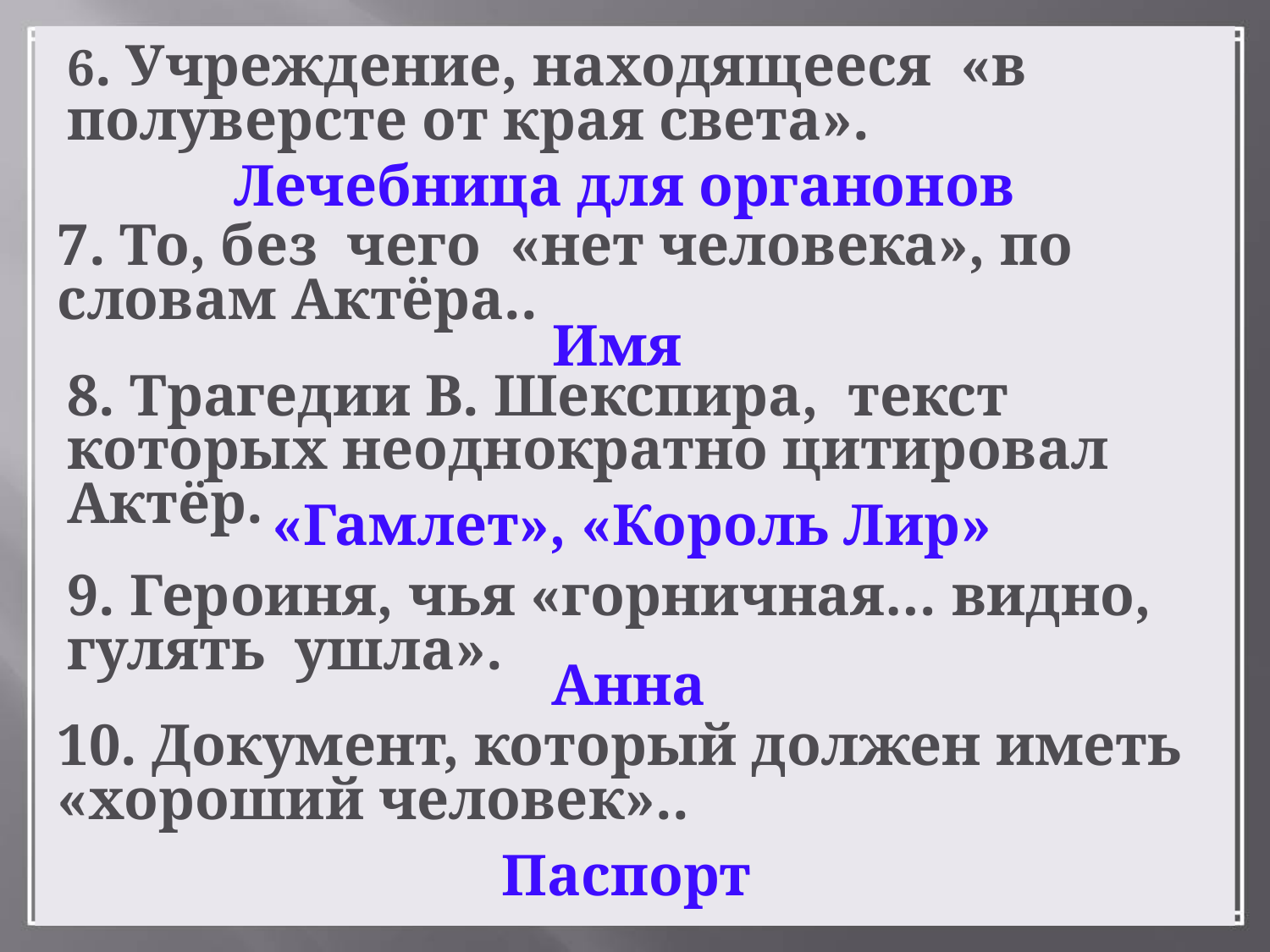

6. Учреждение, находящееся  «в полуверсте от края света».
Лечебница для органонов
7. То, без  чего  «нет человека», по  словам Актёра..
Имя
8. Трагедии В. Шекспира,  текст которых неоднократно цитировал Актёр.
«Гамлет», «Король Лир»
9. Героиня, чья «горничная… видно, гулять  ушла».
Анна
10. Документ, который должен иметь  «хороший человек»..
Паспорт